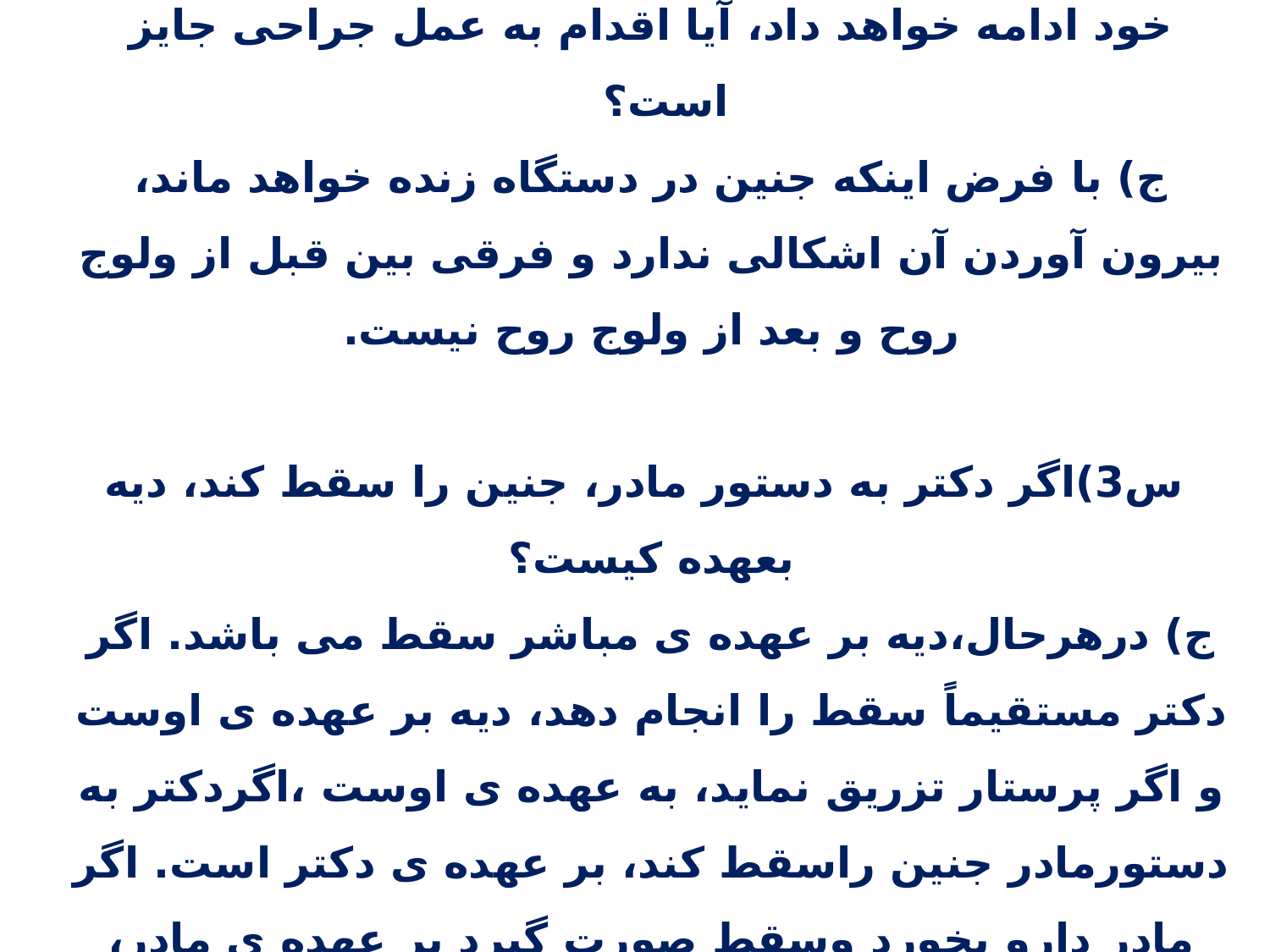

س2)اگر دکتر متخصص تشخیص دهد که اگر جنین با عمل جراحی خارج شده و در دستگاه نگهداری شود، به حیات خود ادامه خواهد داد، آیا اقدام به عمل جراحی جایز است؟
ج) با فرض اینکه جنین در دستگاه زنده خواهد ماند، بیرون آوردن آن اشکالی ندارد و فرقی بین قبل از ولوج روح و بعد از ولوج روح نیست.

 س3)اگر دکتر به دستور مادر، جنین را سقط کند، دیه بعهده کیست؟
ج) درهرحال،دیه بر عهده ی مباشر سقط می باشد. اگر دکتر مستقیماً سقط را انجام دهد، دیه بر عهده ی اوست و اگر پرستار تزریق نماید، به عهده ی اوست ،اگردکتر به دستورمادر جنین راسقط کند، بر عهده ی دکتر است. اگر مادر دارو بخورد وسقط صورت گیرد بر عهده ی مادر، می باشد و در همه ی موارد، دیه باید به ورثه ی طفل پرداخت شود.